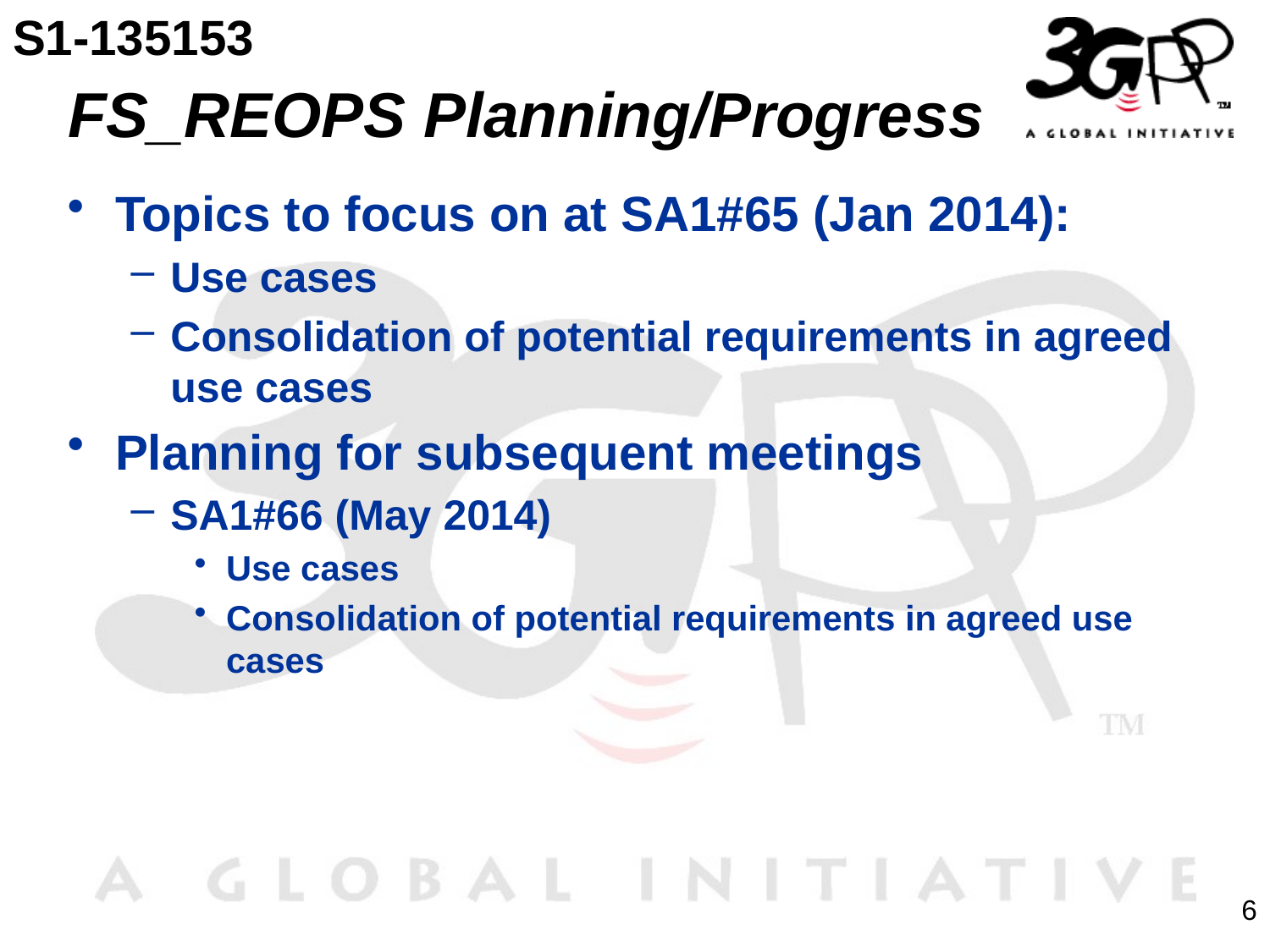

S1-135153
# FS_REOPS Planning/Progress
Topics to focus on at SA1#65 (Jan 2014):
Use cases
Consolidation of potential requirements in agreed use cases
Planning for subsequent meetings
SA1#66 (May 2014)
Use cases
Consolidation of potential requirements in agreed use cases
6